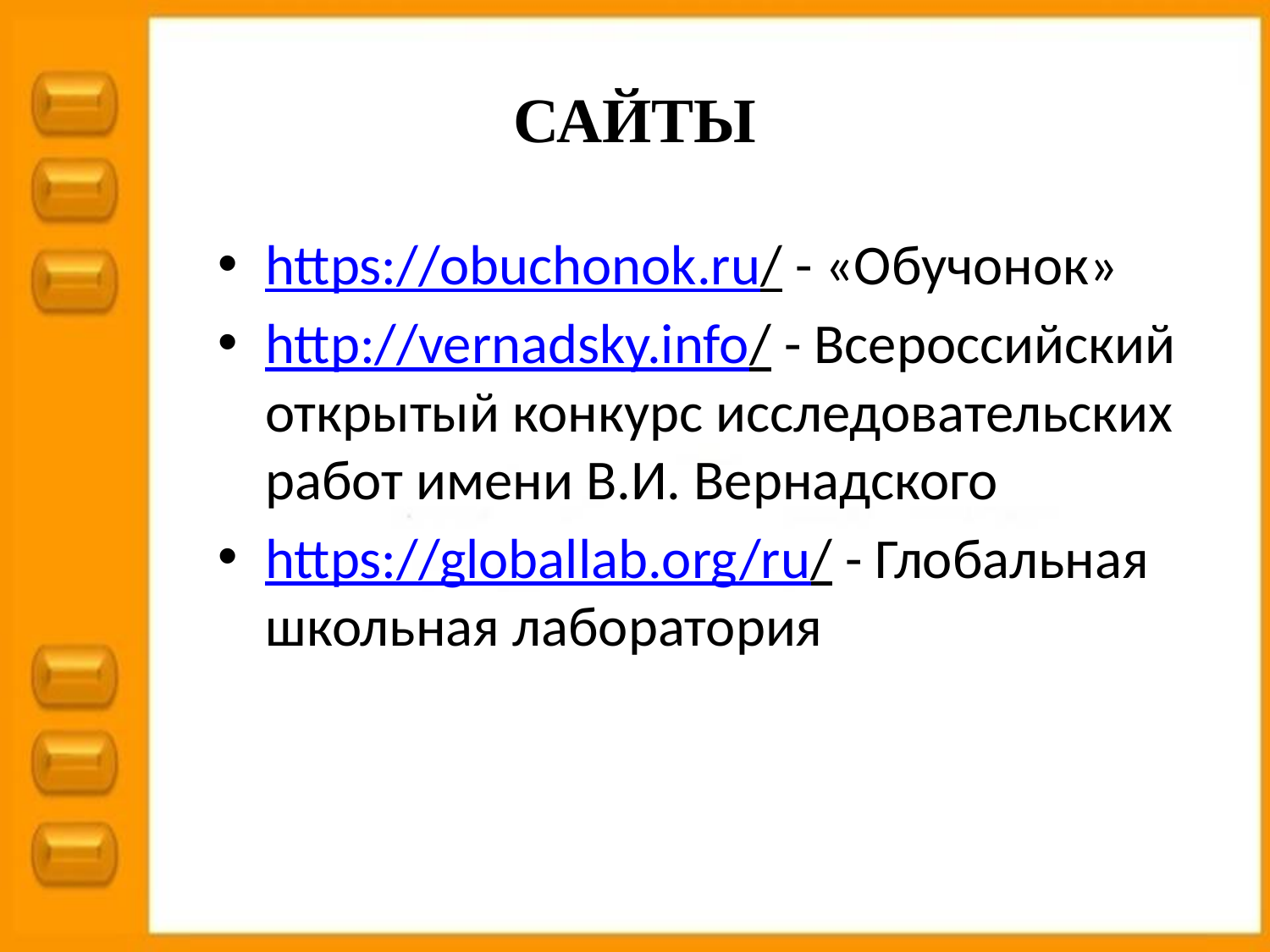

# САЙТЫ
https://obuchonok.ru/ - «Обучонок»
http://vernadsky.info/ - Всероссийский открытый конкурс исследовательских работ имени В.И. Вернадского
https://globallab.org/ru/ - Глобальная школьная лаборатория